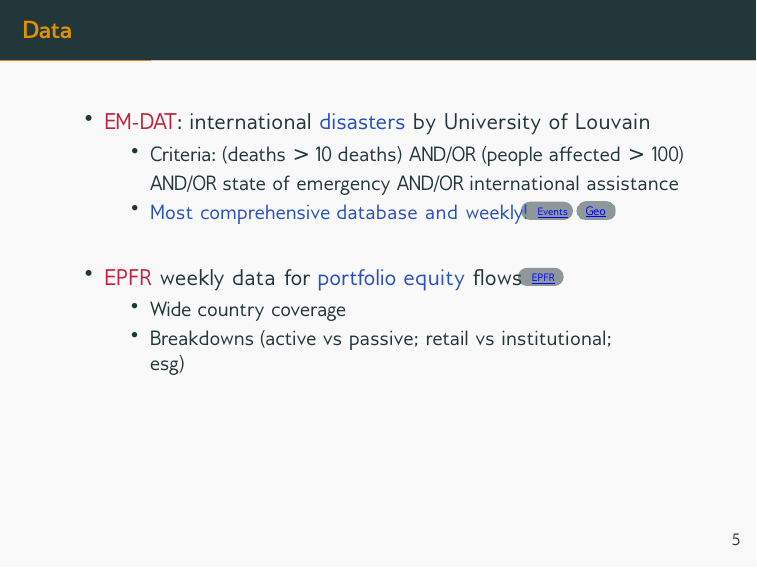

# Data

EM-DAT: international disasters by University of Louvain
Criteria: (deaths > 10 deaths) AND/OR (people affected > 100)  AND/OR state of emergency AND/OR international assistance
Most comprehensive database and weekly! Events
Geo

EPFR weekly data for portfolio equity flows EPFR
Wide country coverage
Breakdowns (active vs passive; retail vs institutional; esg)

5